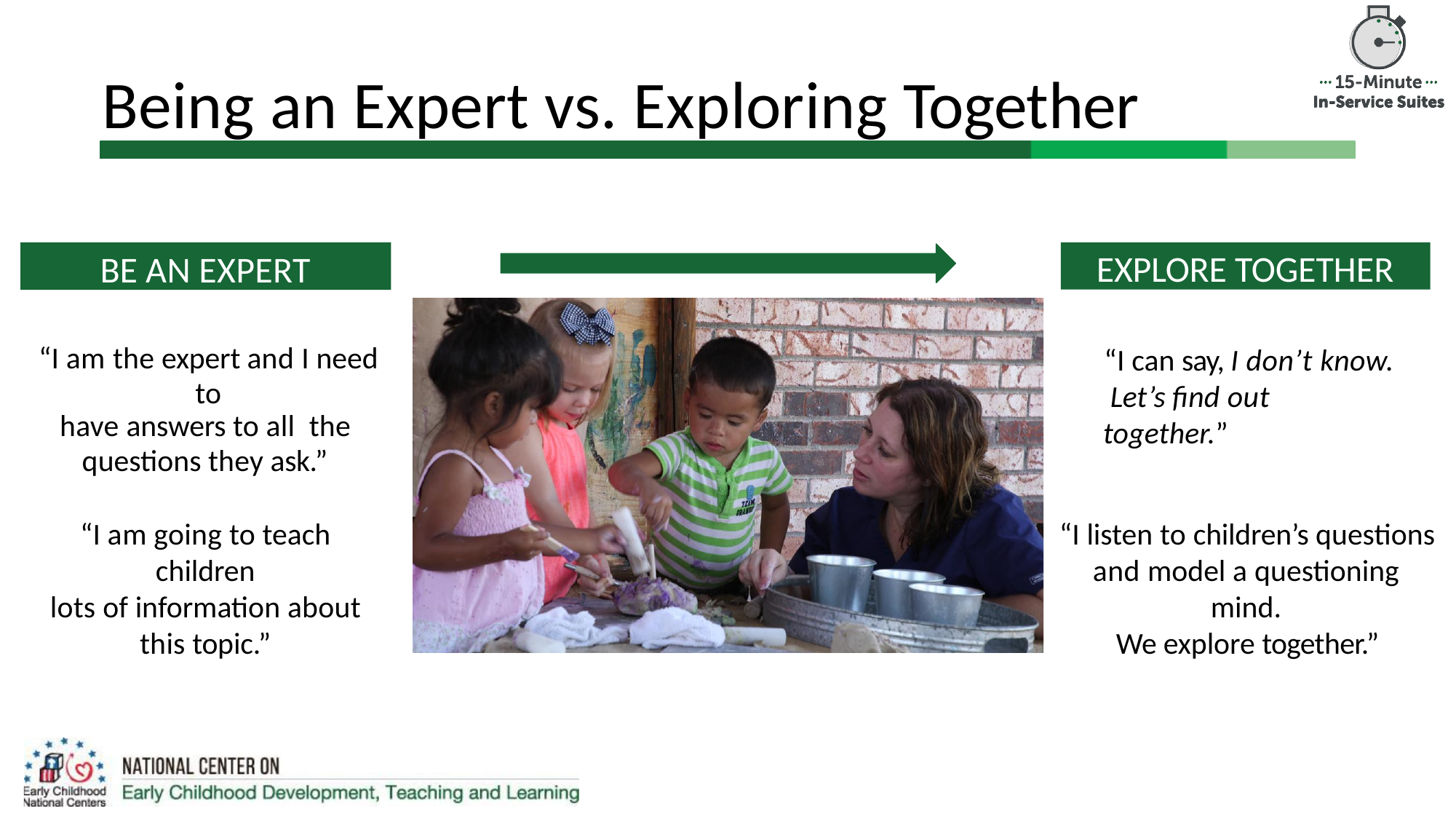

# Being an Expert vs. Exploring Together

BE AN EXPERT
EXPLORE TOGETHER

“I am the expert and I need to
have answers to all  the
questions they ask.”
“I can say, I don’t know.  Let’s find out together.”
“I am going to teach children
lots of information about
this topic.”
“I listen to children’s questions
and model a questioning mind.
We explore together.”